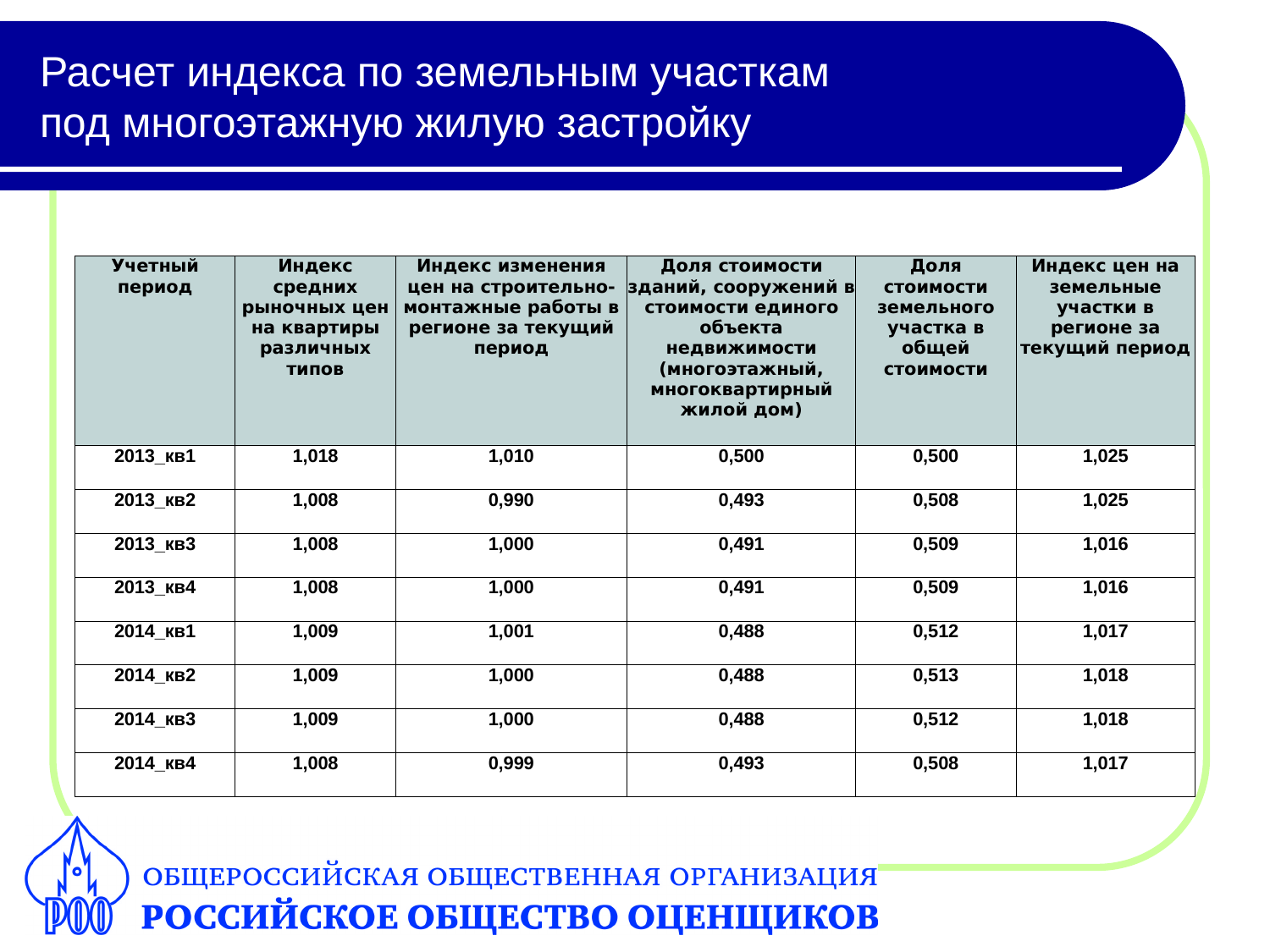

# Расчет индекса по земельным участкам под многоэтажную жилую застройку
| Учетный период | Индекс средних рыночных цен на квартиры различных типов | Индекс изменения цен на строительно-монтажные работы в регионе за текущий период | Доля стоимости зданий, сооружений в стоимости единого объекта недвижимости (многоэтажный, многоквартирный жилой дом) | Доля стоимости земельного участка в общей стоимости | Индекс цен на земельные участки в регионе за текущий период |
| --- | --- | --- | --- | --- | --- |
| 2013\_кв1 | 1,018 | 1,010 | 0,500 | 0,500 | 1,025 |
| 2013\_кв2 | 1,008 | 0,990 | 0,493 | 0,508 | 1,025 |
| 2013\_кв3 | 1,008 | 1,000 | 0,491 | 0,509 | 1,016 |
| 2013\_кв4 | 1,008 | 1,000 | 0,491 | 0,509 | 1,016 |
| 2014\_кв1 | 1,009 | 1,001 | 0,488 | 0,512 | 1,017 |
| 2014\_кв2 | 1,009 | 1,000 | 0,488 | 0,513 | 1,018 |
| 2014\_кв3 | 1,009 | 1,000 | 0,488 | 0,512 | 1,018 |
| 2014\_кв4 | 1,008 | 0,999 | 0,493 | 0,508 | 1,017 |